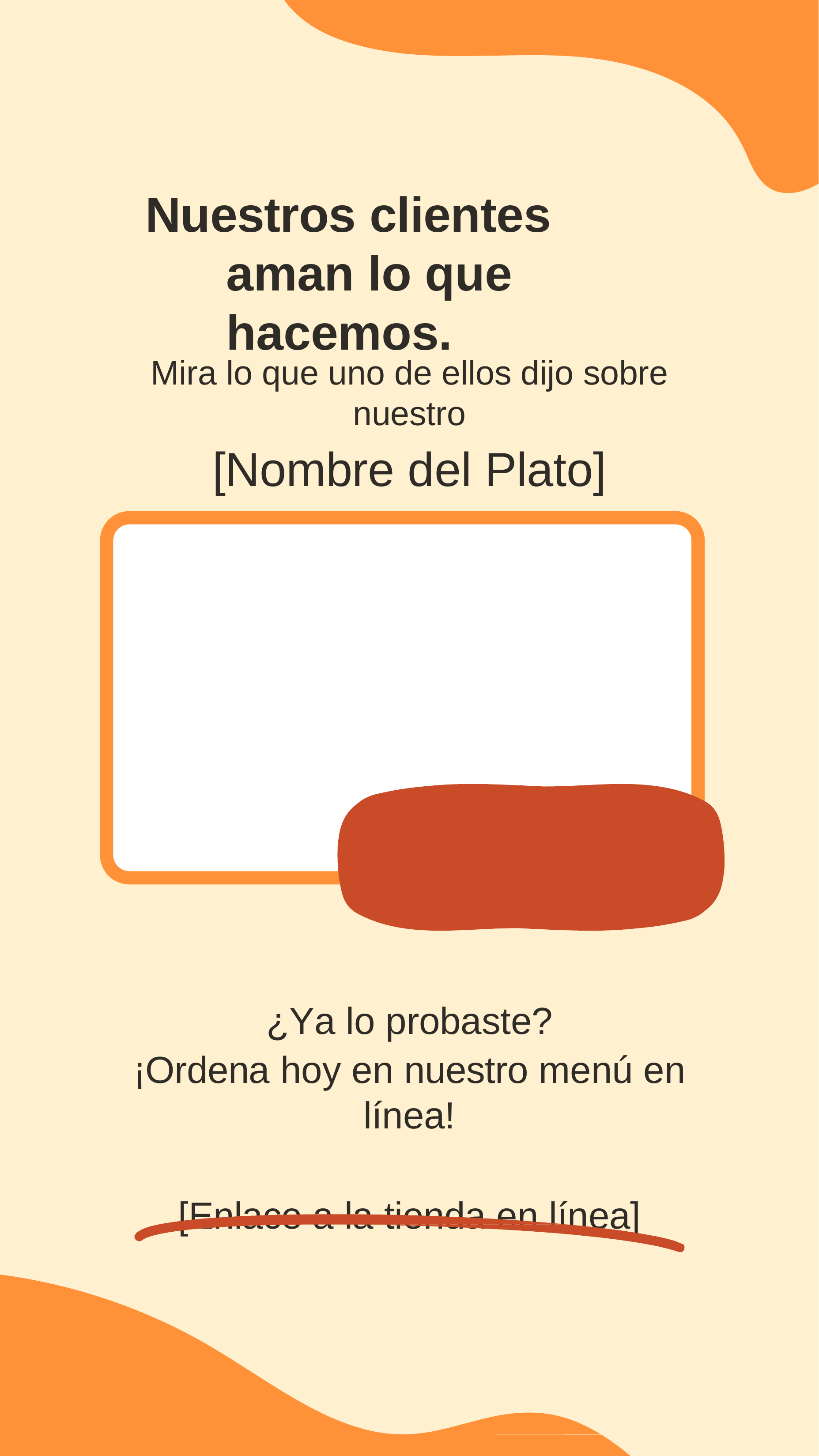

Nuestros clientes aman lo que hacemos.
Mira lo que uno de ellos dijo sobre nuestro
[Nombre del Plato]

¿Ya lo probaste?
¡Ordena hoy en nuestro menú en línea!

[Enlace a la tienda en línea]